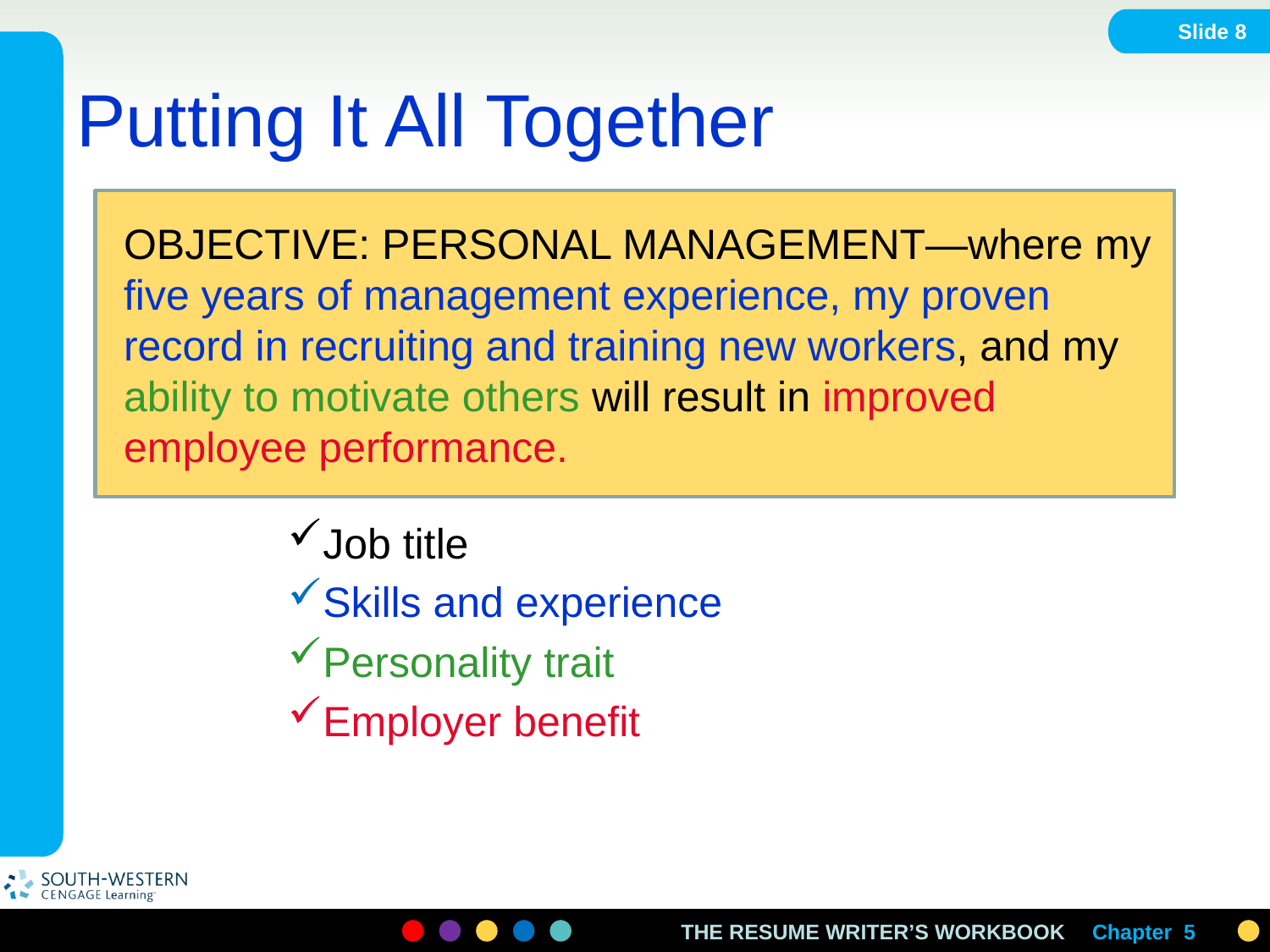

Slide 8
# Putting It All Together
OBJECTIVE: PERSONAL MANAGEMENT—where my five years of management experience, my proven record in recruiting and training new workers, and my ability to motivate others will result in improved employee performance.

Job title
Skills and experience
Personality trait
Employer benefit

Chapter  5